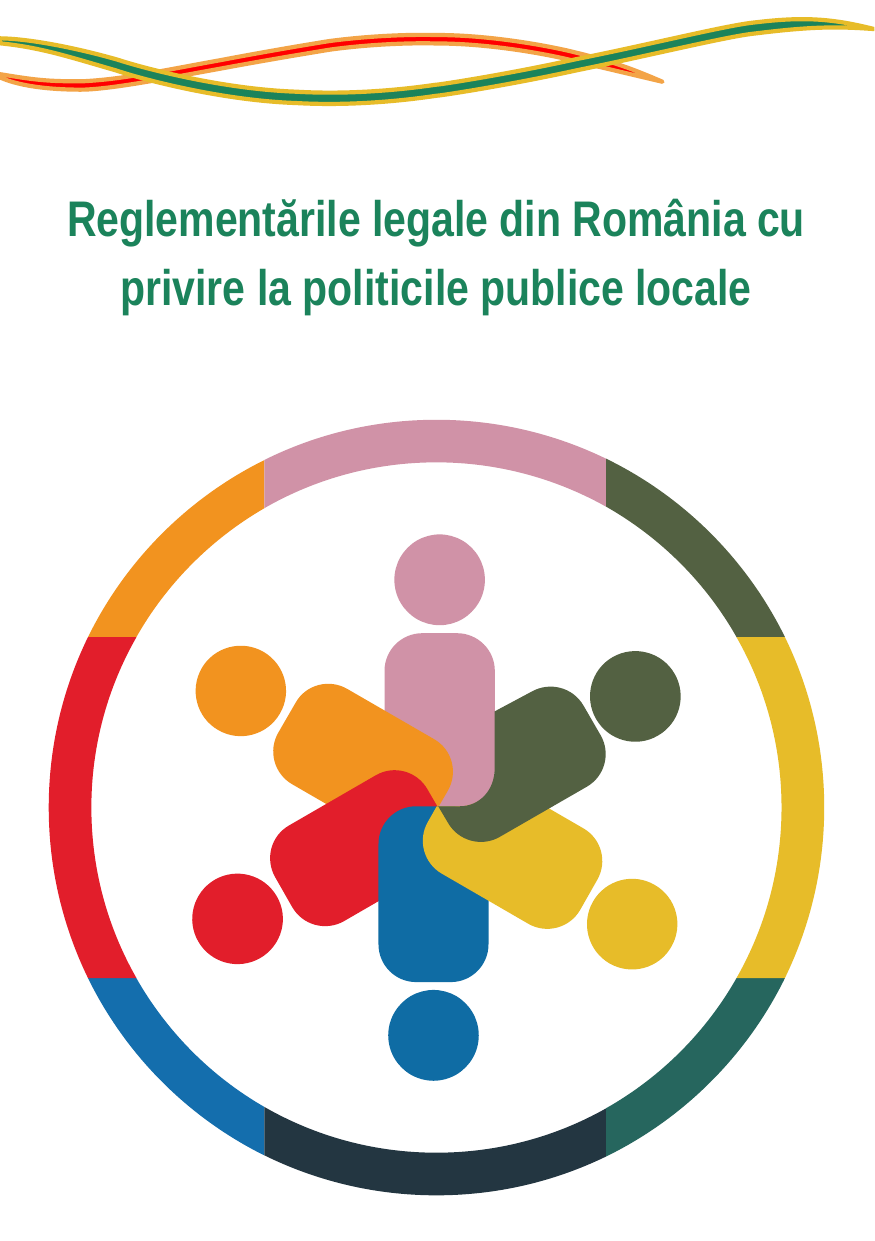

Reglementările legale din România cu privire la politicile publice locale